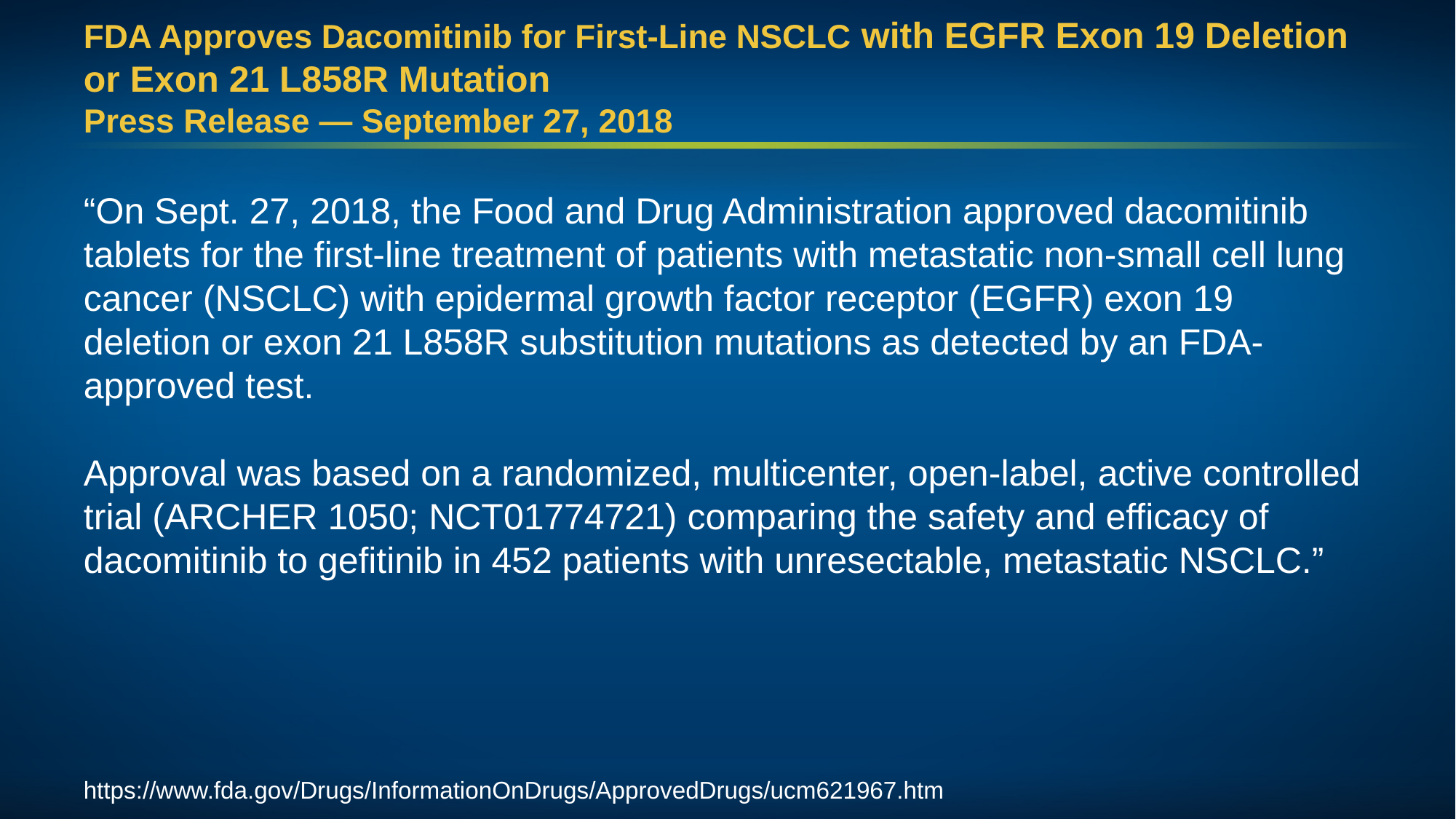

# FDA Approves Dacomitinib for First-Line NSCLC with EGFR Exon 19 Deletion or Exon 21 L858R Mutation Press Release — September 27, 2018
“On Sept. 27, 2018, the Food and Drug Administration approved dacomitinib tablets for the first-line treatment of patients with metastatic non-small cell lung cancer (NSCLC) with epidermal growth factor receptor (EGFR) exon 19 deletion or exon 21 L858R substitution mutations as detected by an FDA-approved test.
Approval was based on a randomized, multicenter, open-label, active controlled trial (ARCHER 1050; NCT01774721) comparing the safety and efficacy of dacomitinib to gefitinib in 452 patients with unresectable, metastatic NSCLC.”
https://www.fda.gov/Drugs/InformationOnDrugs/ApprovedDrugs/ucm621967.htm